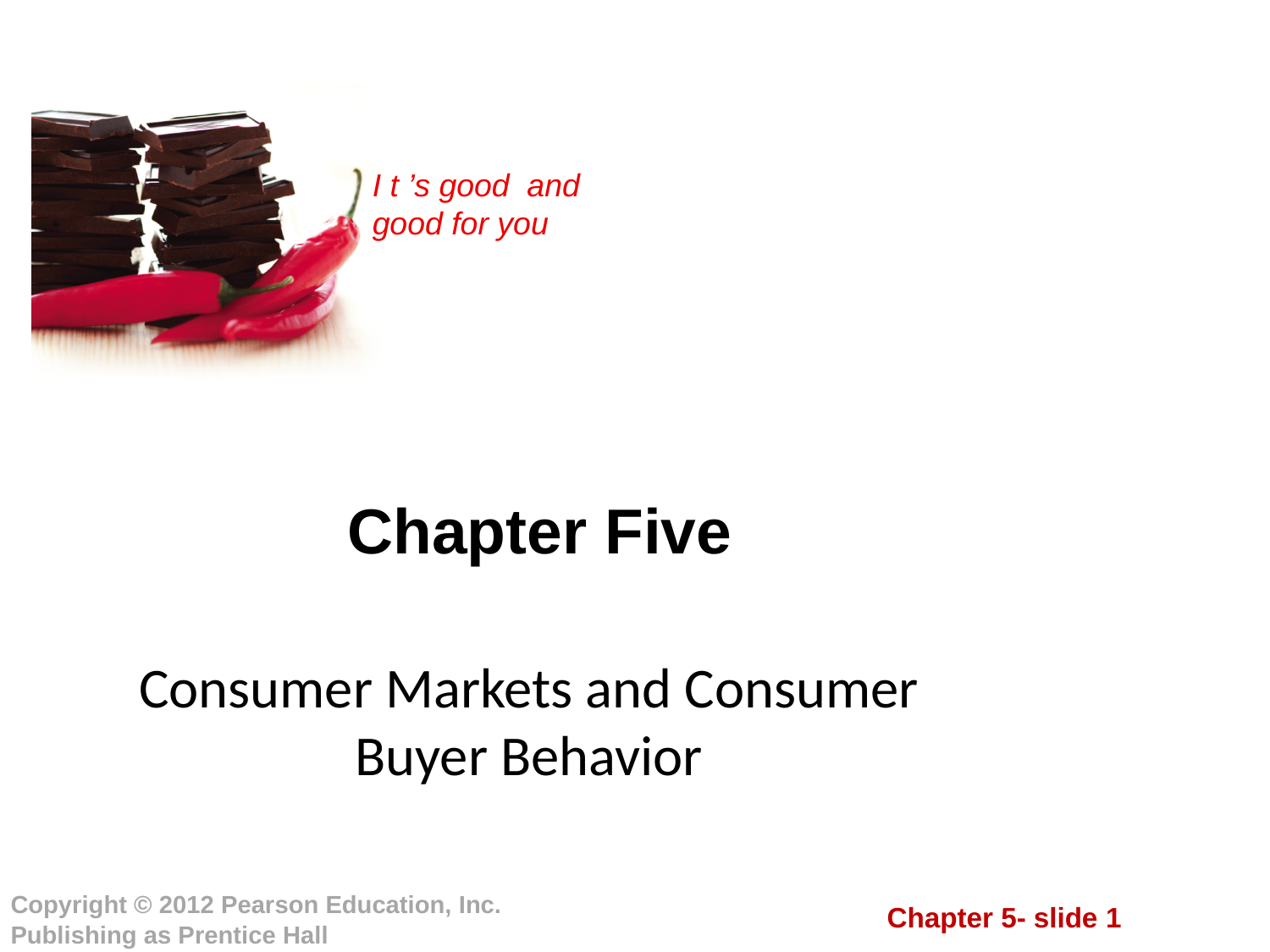

# Chapter Five
Consumer Markets and Consumer Buyer Behavior